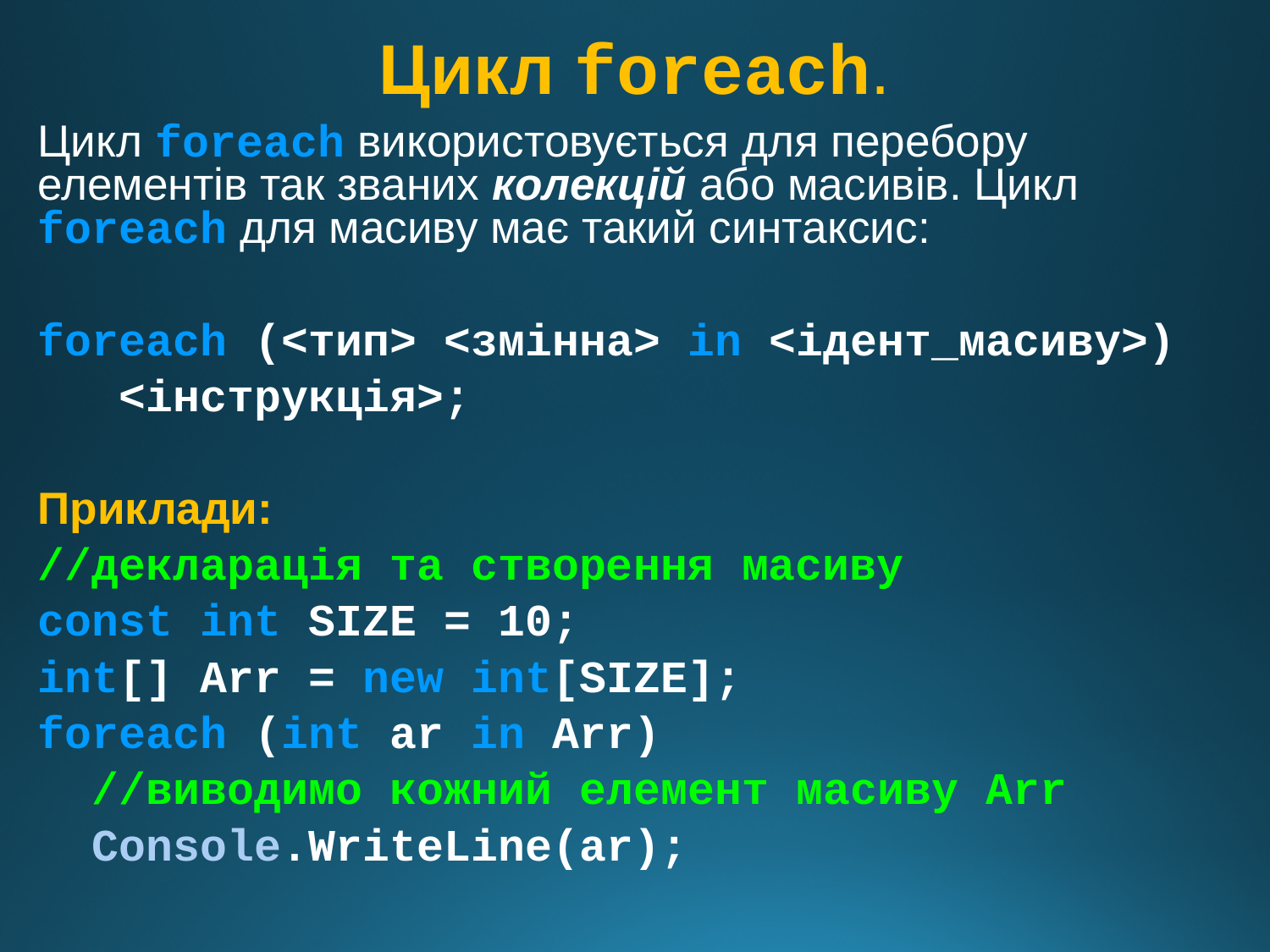

# Цикл foreach.
Цикл foreach використовується для перебору елементів так званих колекцій або масивів. Цикл foreach для масиву має такий синтаксис:

foreach (<тип> <змінна> in <ідент_масиву>)
   <інструкція>;

Приклади:
//декларація та створення масиву
const int SIZE = 10;
int[] Arr = new int[SIZE];
foreach (int ar in Arr)
  //виводимо кожний елемент масиву Arr
  Console.WriteLine(ar);